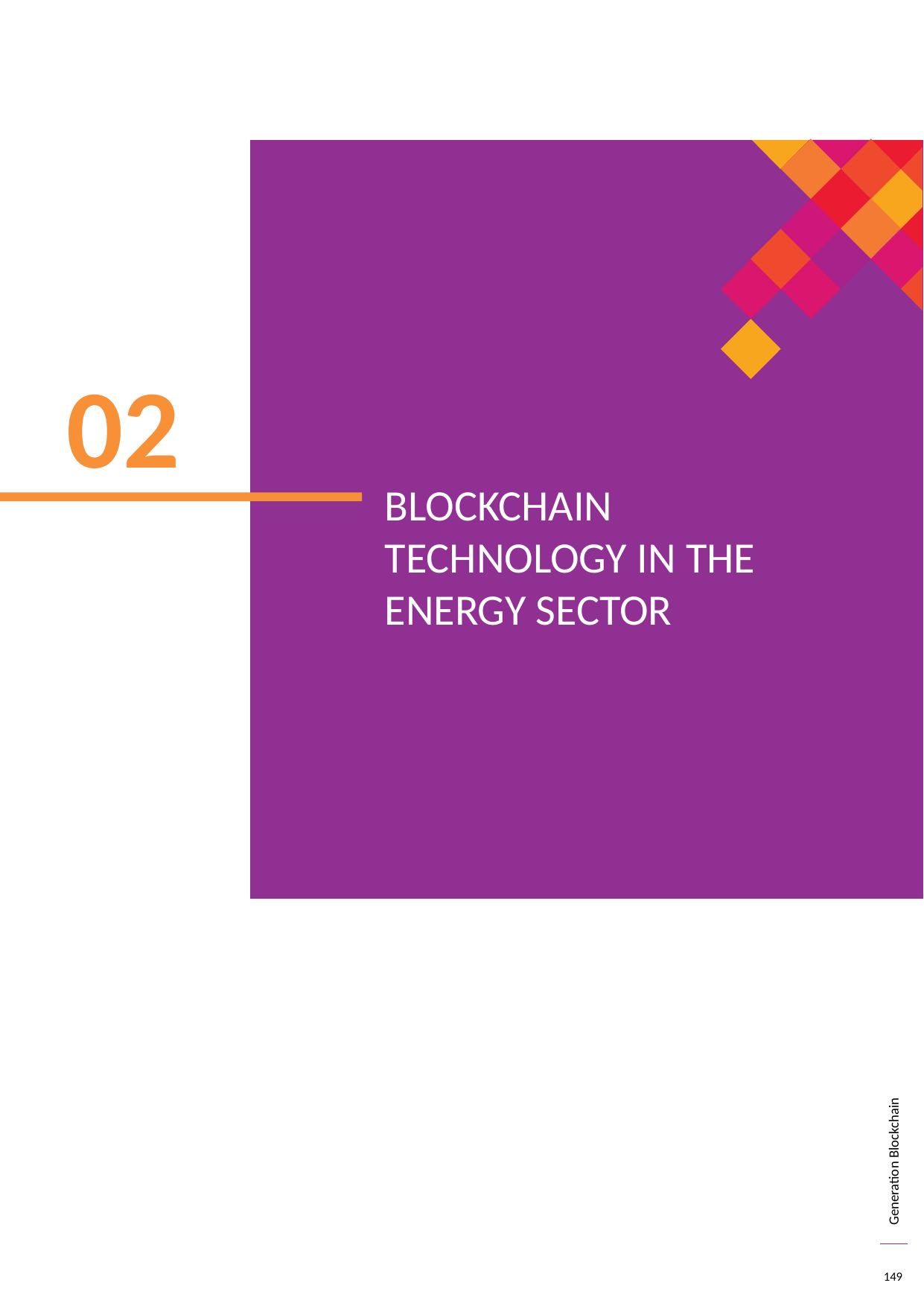

02
BLOCKCHAIN TECHNOLOGY IN THE ENERGY SECTOR
149